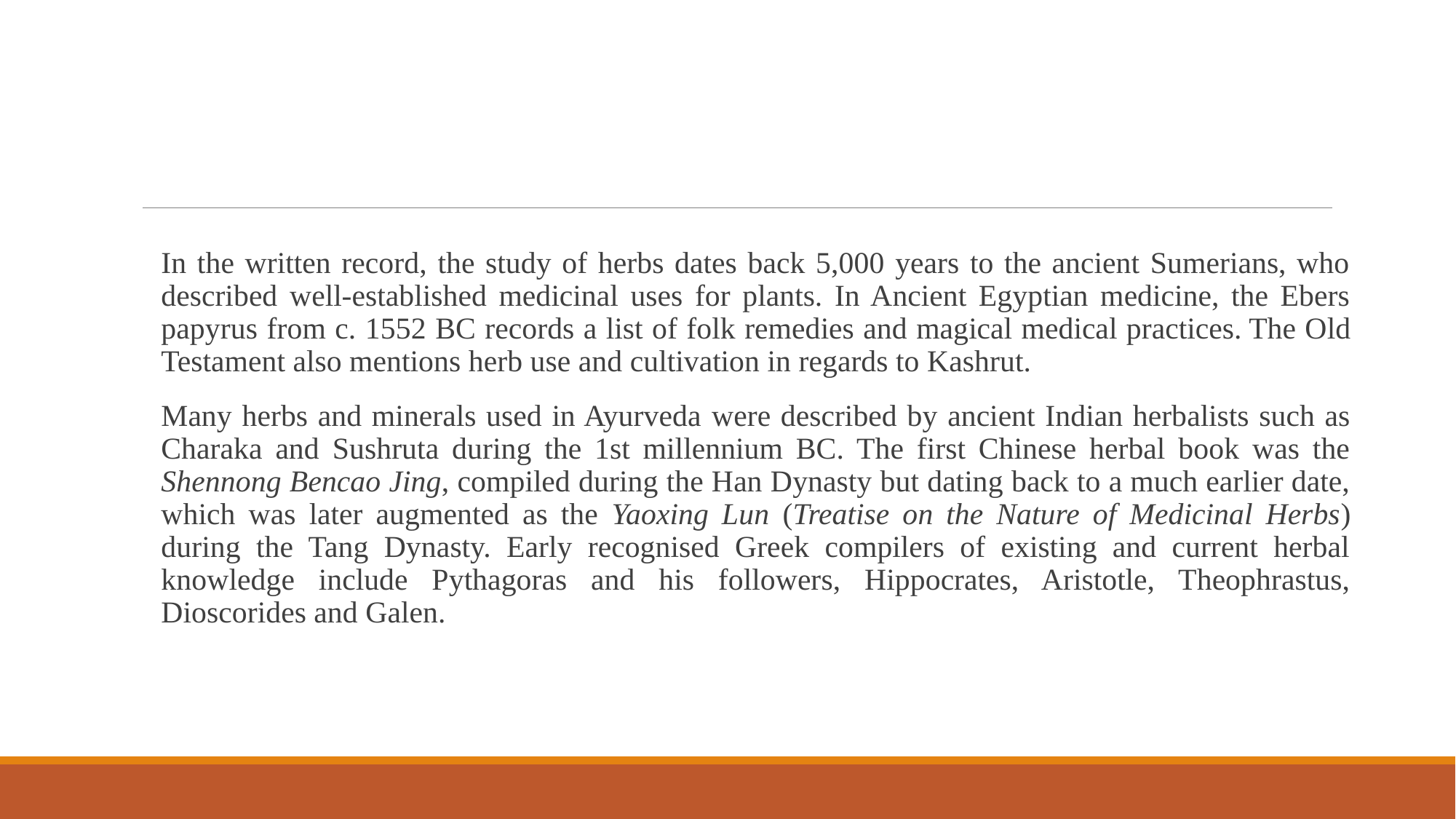

In the written record, the study of herbs dates back 5,000 years to the ancient Sumerians, who described well-established medicinal uses for plants. In Ancient Egyptian medicine, the Ebers papyrus from c. 1552 BC records a list of folk remedies and magical medical practices. The Old Testament also mentions herb use and cultivation in regards to Kashrut.
Many herbs and minerals used in Ayurveda were described by ancient Indian herbalists such as Charaka and Sushruta during the 1st millennium BC. The first Chinese herbal book was the Shennong Bencao Jing, compiled during the Han Dynasty but dating back to a much earlier date, which was later augmented as the Yaoxing Lun (Treatise on the Nature of Medicinal Herbs) during the Tang Dynasty. Early recognised Greek compilers of existing and current herbal knowledge include Pythagoras and his followers, Hippocrates, Aristotle, Theophrastus, Dioscorides and Galen.